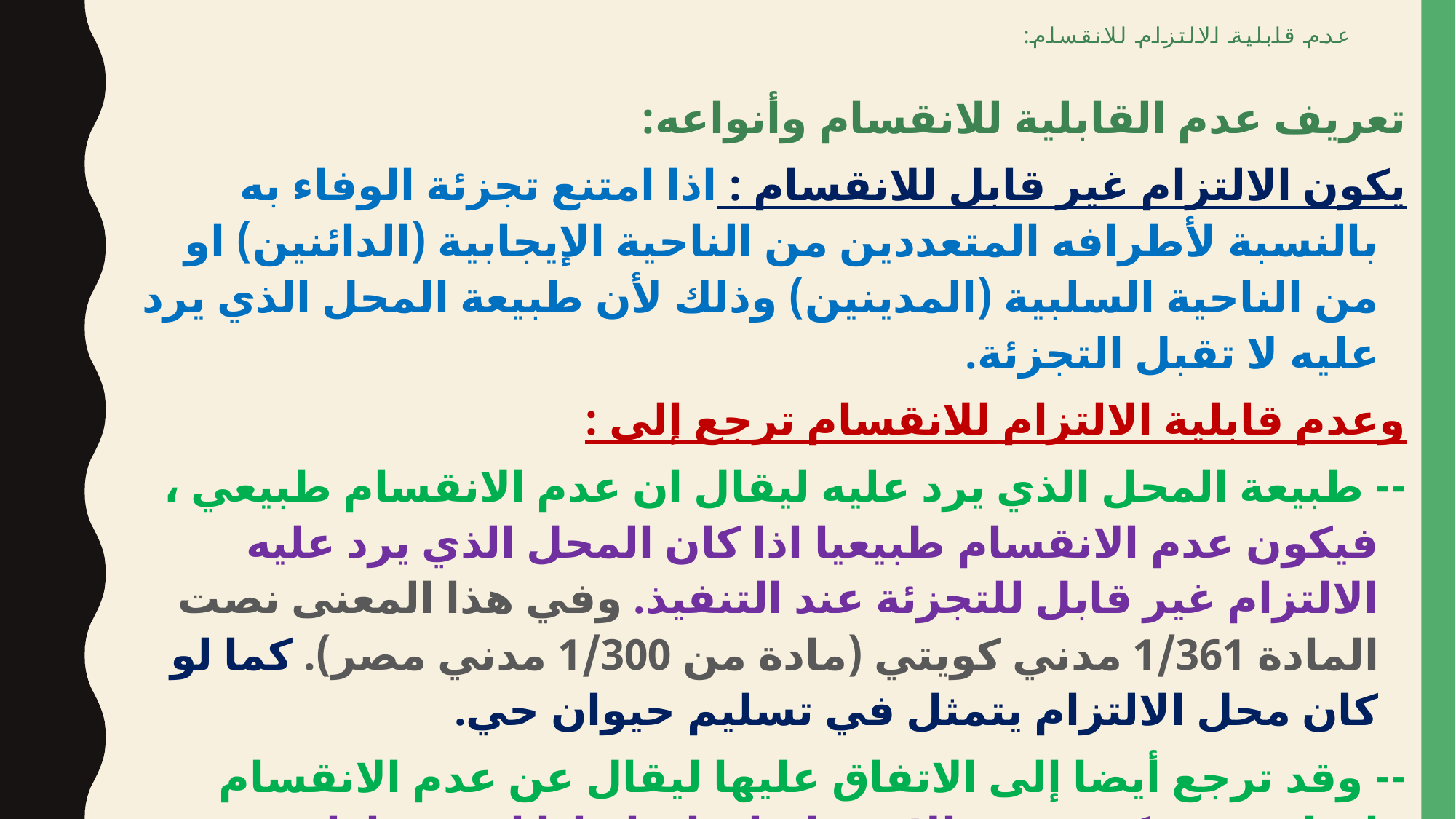

# عدم قابلية الالتزام للانقسام:
تعريف عدم القابلية للانقسام وأنواعه:
يكون الالتزام غير قابل للانقسام : اذا امتنع تجزئة الوفاء به بالنسبة لأطرافه المتعددين من الناحية الإيجابية (الدائنين) او من الناحية السلبية (المدينين) وذلك لأن طبيعة المحل الذي يرد عليه لا تقبل التجزئة.
وعدم قابلية الالتزام للانقسام ترجع إلى :
-- طبيعة المحل الذي يرد عليه ليقال ان عدم الانقسام طبيعي ، فيكون عدم الانقسام طبيعيا اذا كان المحل الذي يرد عليه الالتزام غير قابل للتجزئة عند التنفيذ. وفي هذا المعنى نصت المادة 1/361 مدني كويتي (مادة من 1/300 مدني مصر). كما لو كان محل الالتزام يتمثل في تسليم حيوان حي.
-- وقد ترجع أيضا إلى الاتفاق عليها ليقال عن عدم الانقسام اتفاقي ، ويكون عدم الانقسام اتفاقيا ، إذا اتجهت ارادة ذوي الشأن صراحة او ضمنا الى عدم تجزئة الالتزام عند الوفاء او التنفيذ ولو كان طبيعة المحل الذي يرد عليه تقبل مثل هذه التجزئة.